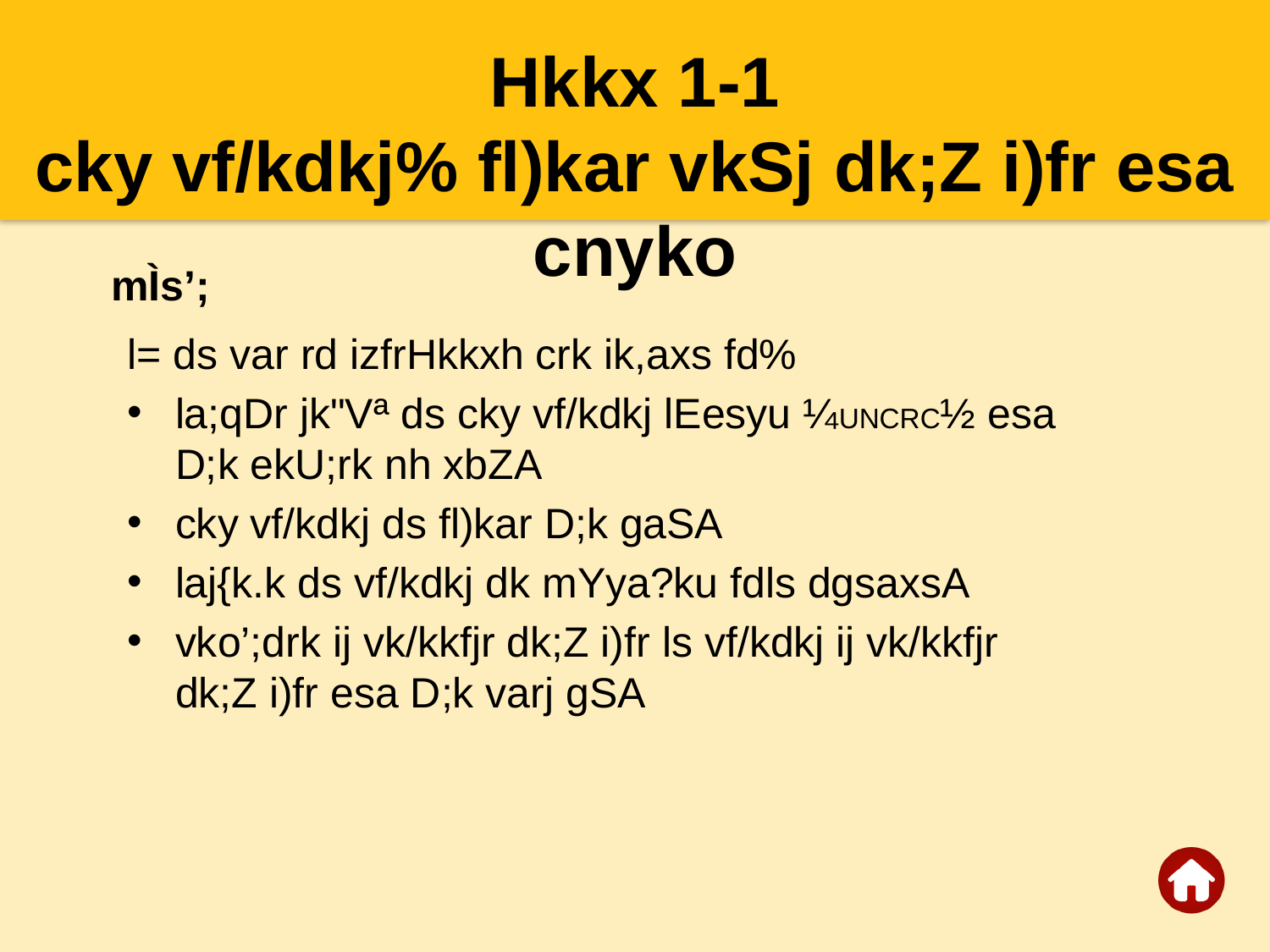

Hkkx 1-1
cky vf/kdkj% fl)kar vkSj dk;Z i)fr esa cnyko
mÌs’;
l= ds var rd izfrHkkxh crk ik,axs fd%
la;qDr jk"Vª ds cky vf/kdkj lEesyu ¼UNCRC½ esa D;k ekU;rk nh xbZA
cky vf/kdkj ds fl)kar D;k gaSA
laj{k.k ds vf/kdkj dk mYya?ku fdls dgsaxsA
vko’;drk ij vk/kkfjr dk;Z i)fr ls vf/kdkj ij vk/kkfjr dk;Z i)fr esa D;k varj gSA